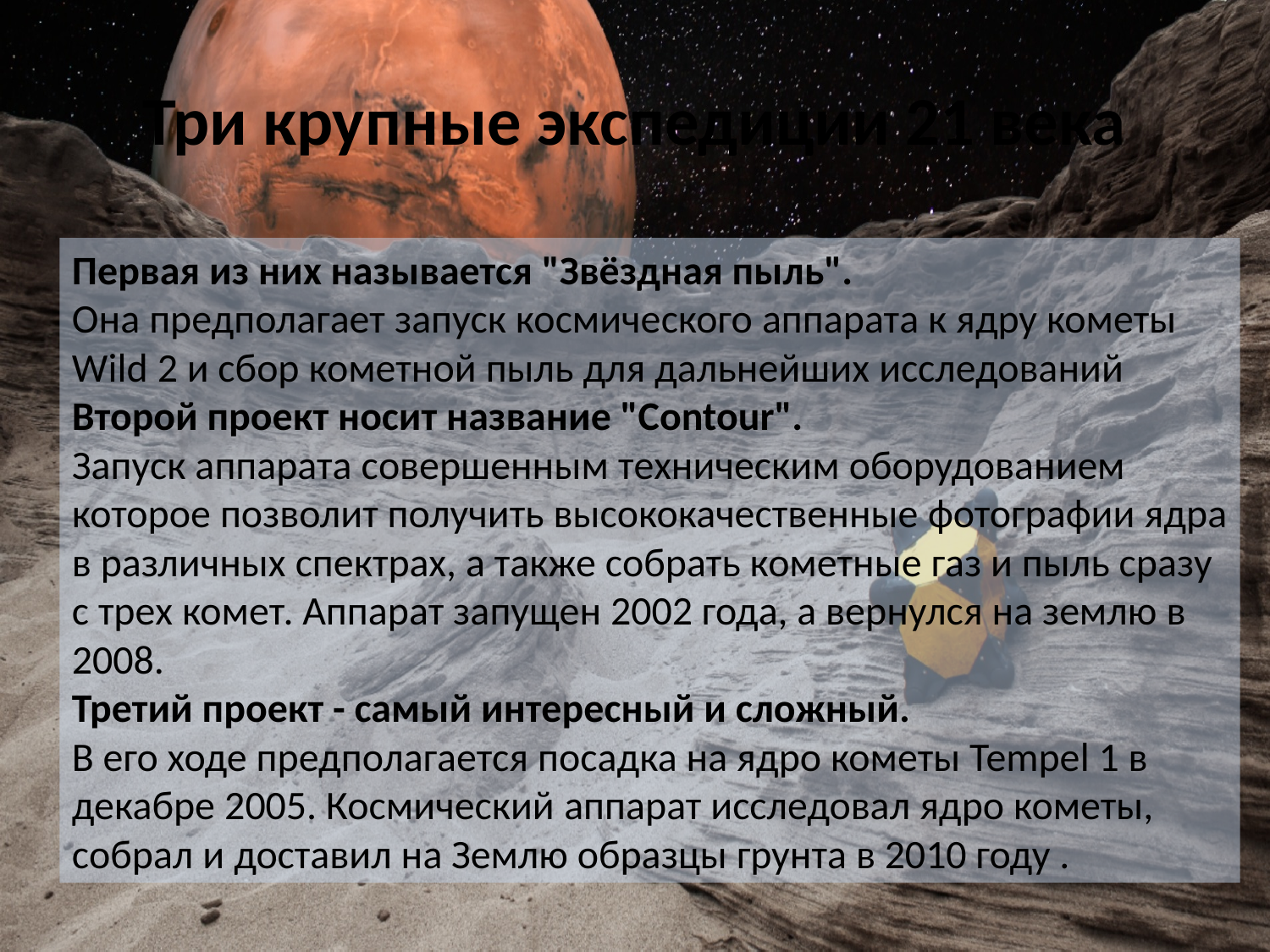

# Три крупные экспедиции 21 века
Первая из них называется "Звёздная пыль".
Она предполагает запуск космического аппарата к ядру кометы Wild 2 и сбор кометной пыль для дальнейших исследований
Второй проект носит название "Contour".
Запуск аппарата совершенным техническим оборудованием которое позволит получить высококачественные фотографии ядра в различных спектрах, а также собрать кометные газ и пыль сразу с трех комет. Аппарат запущен 2002 года, а вернулся на землю в 2008.
Третий проект - самый интересный и сложный.
В его ходе предполагается посадка на ядро кометы Tempel 1 в декабре 2005. Космический аппарат исследовал ядро кометы, собрал и доставил на Землю образцы грунта в 2010 году .